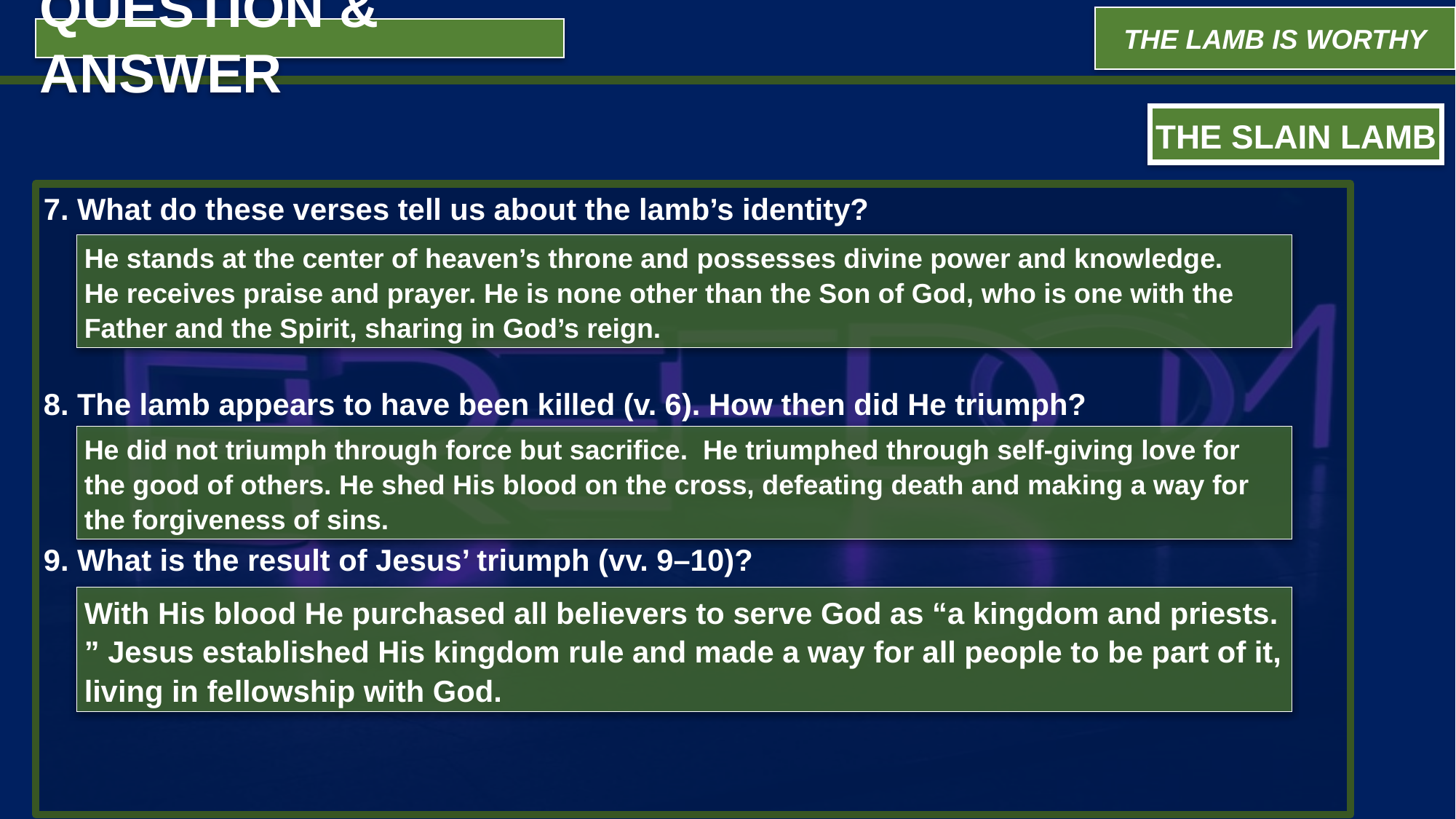

Lesson Focus: Don’t restrict the Gospel with needless rules and traditions.
Life Response: Identify examples of unbiblical rules that may needlessly restrict the Gospel today.
The Lamb Is Worthy
QUESTION & ANSWER
THE SLAIN LAMB
7. What do these verses tell us about the lamb’s identity?

8. The lamb appears to have been killed (v. 6). How then did He triumph?

9. What is the result of Jesus’ triumph (vv. 9–10)?

He stands at the center of heaven’s throne and possesses divine power and knowledge. He receives praise and prayer. He is none other than the Son of God, who is one with the Father and the Spirit, sharing in God’s reign.
He did not triumph through force but sacrifice.  He triumphed through self-giving love for the good of others. He shed His blood on the cross, defeating death and making a way for the forgiveness of sins.
With His blood He purchased all believers to serve God as “a kingdom and priests. ” Jesus established His kingdom rule and made a way for all people to be part of it, living in fellowship with God.